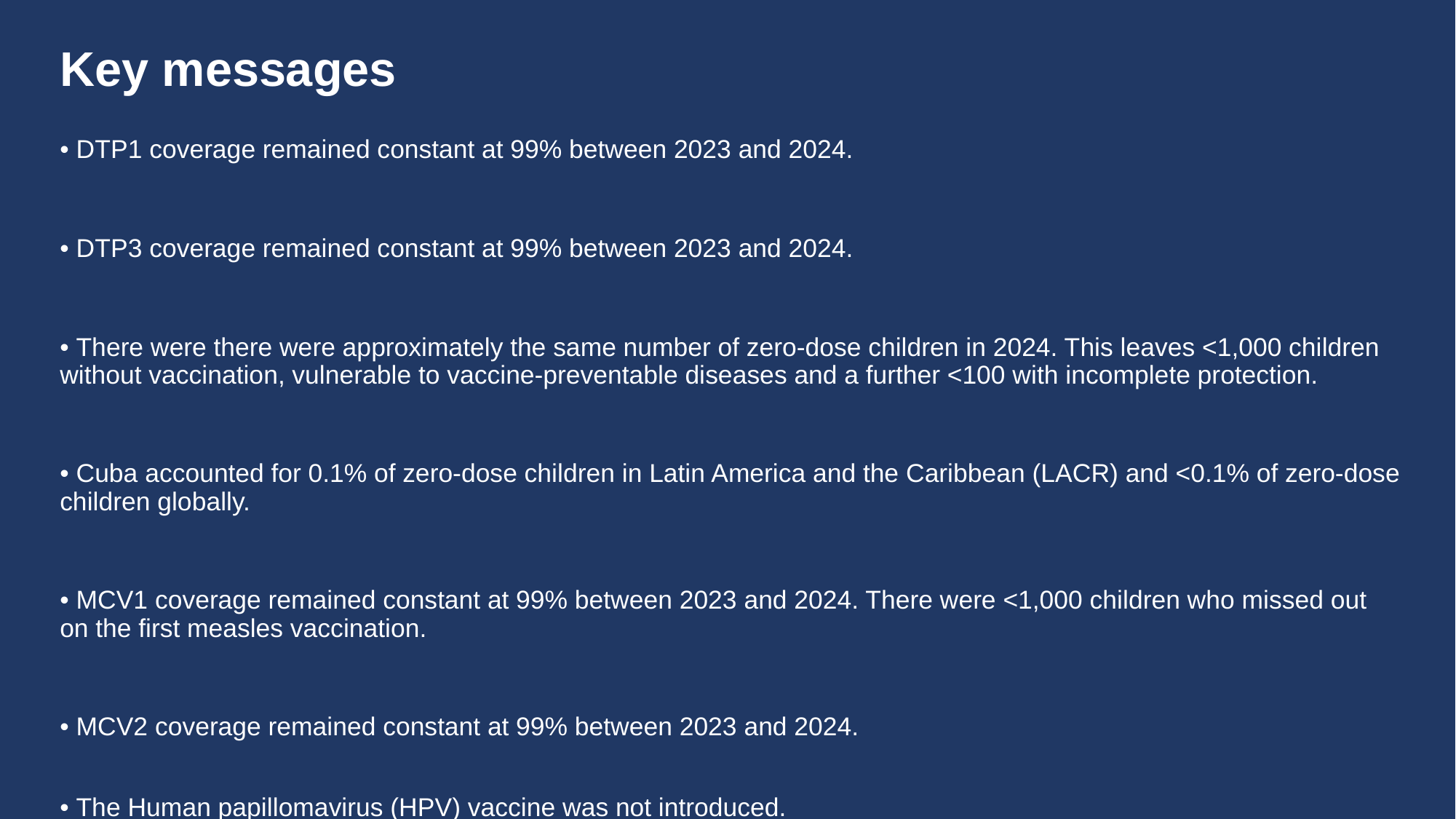

# Key messages
• DTP1 coverage remained constant at 99% between 2023 and 2024.

• DTP3 coverage remained constant at 99% between 2023 and 2024.

• There were there were approximately the same number of zero-dose children in 2024. This leaves <1,000 children without vaccination, vulnerable to vaccine-preventable diseases and a further <100 with incomplete protection.

• Cuba accounted for 0.1% of zero-dose children in Latin America and the Caribbean (LACR) and <0.1% of zero-dose children globally.

• MCV1 coverage remained constant at 99% between 2023 and 2024. There were <1,000 children who missed out on the first measles vaccination.

• MCV2 coverage remained constant at 99% between 2023 and 2024.

• The Human papillomavirus (HPV) vaccine was not introduced.